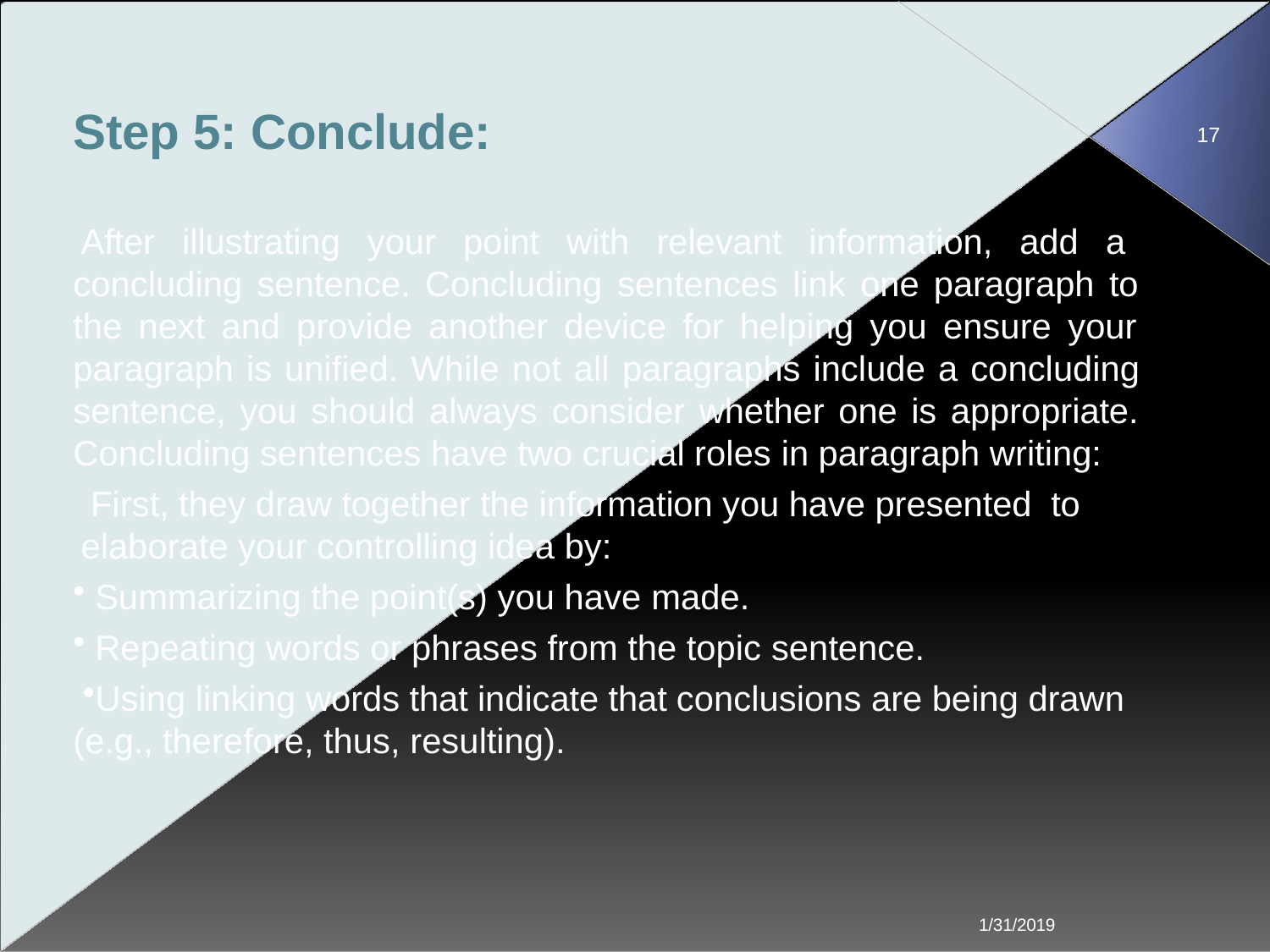

# Step 5: Conclude:
17
After illustrating your point with relevant information, add a  concluding sentence. Concluding sentences link one paragraph to  the next and provide another device for helping you ensure your  paragraph is unified. While not all paragraphs include a concluding  sentence, you should always consider whether one is appropriate.  Concluding sentences have two crucial roles in paragraph writing:
First, they draw together the information you have presented to
elaborate your controlling idea by:
Summarizing the point(s) you have made.
Repeating words or phrases from the topic sentence.
Using linking words that indicate that conclusions are being drawn  (e.g., therefore, thus, resulting).
1/31/2019